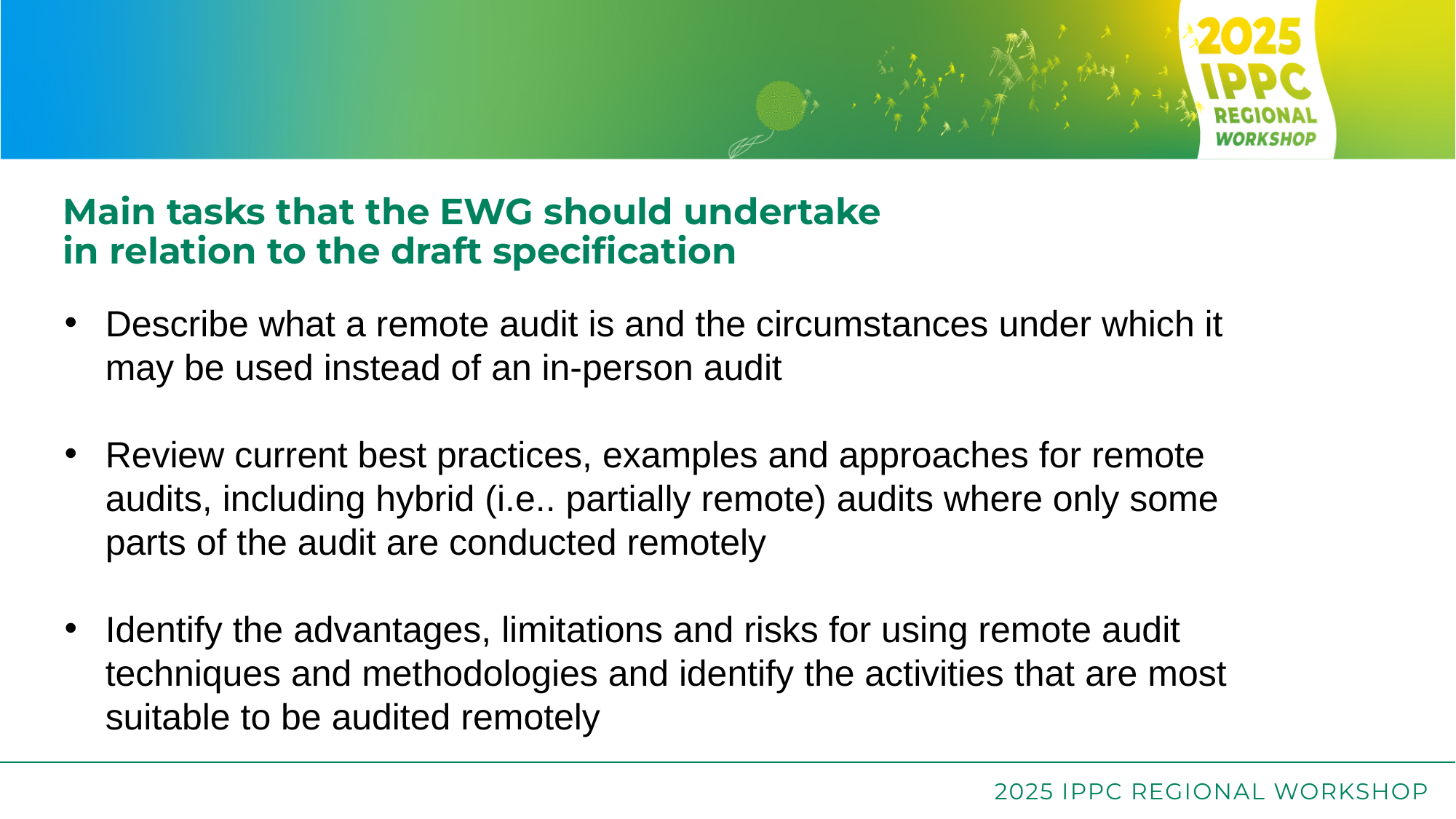

# Main tasks that the EWG should undertake in relation to the draft specification
Describe what a remote audit is and the circumstances under which it may be used instead of an in-person audit

Review current best practices, examples and approaches for remote audits, including hybrid (i.e.. partially remote) audits where only some parts of the audit are conducted remotely

Identify the advantages, limitations and risks for using remote audit techniques and methodologies and identify the activities that are most suitable to be audited remotely